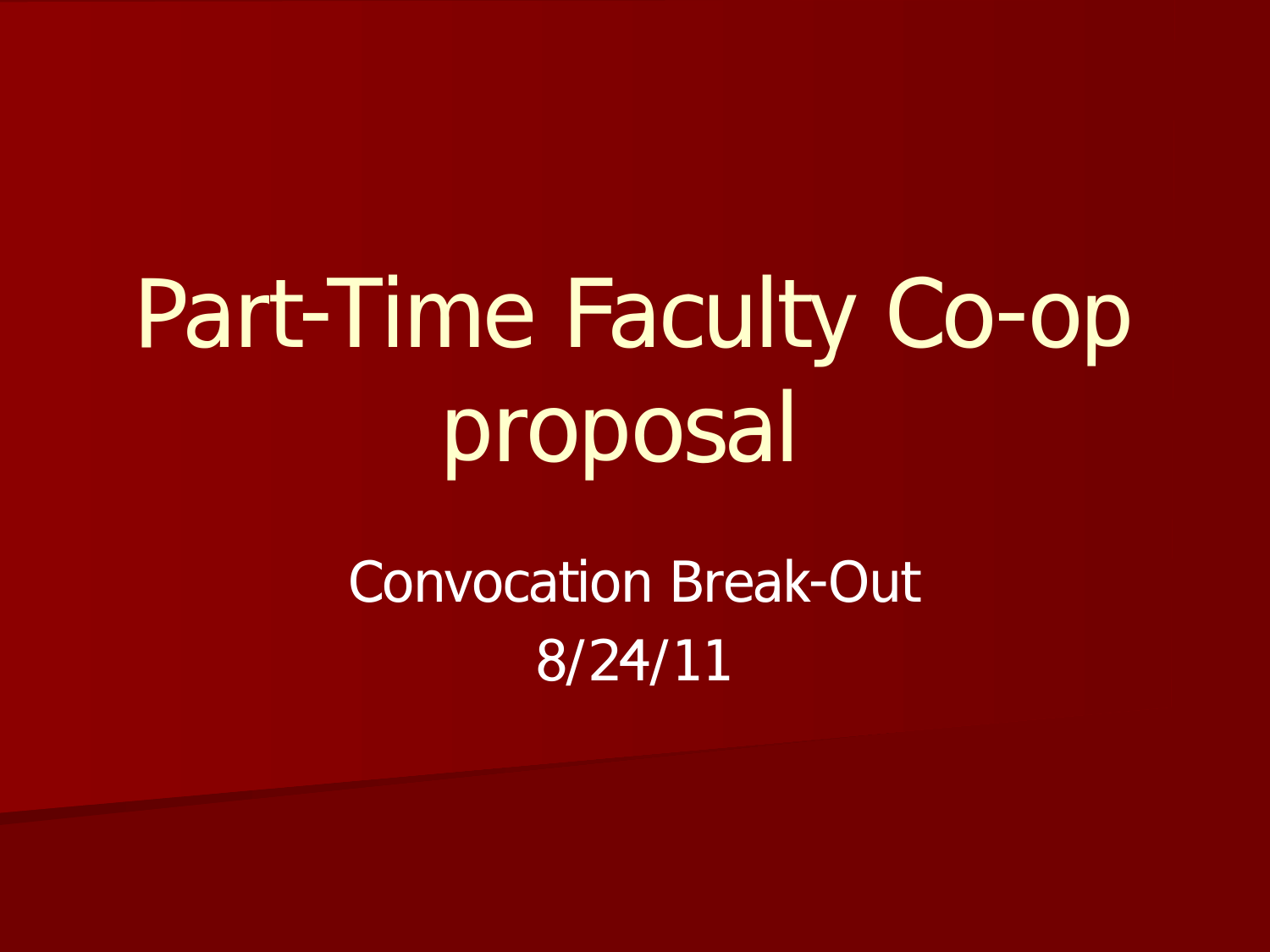

# Part-Time Faculty Co-op proposal
Convocation Break-Out
8/24/11